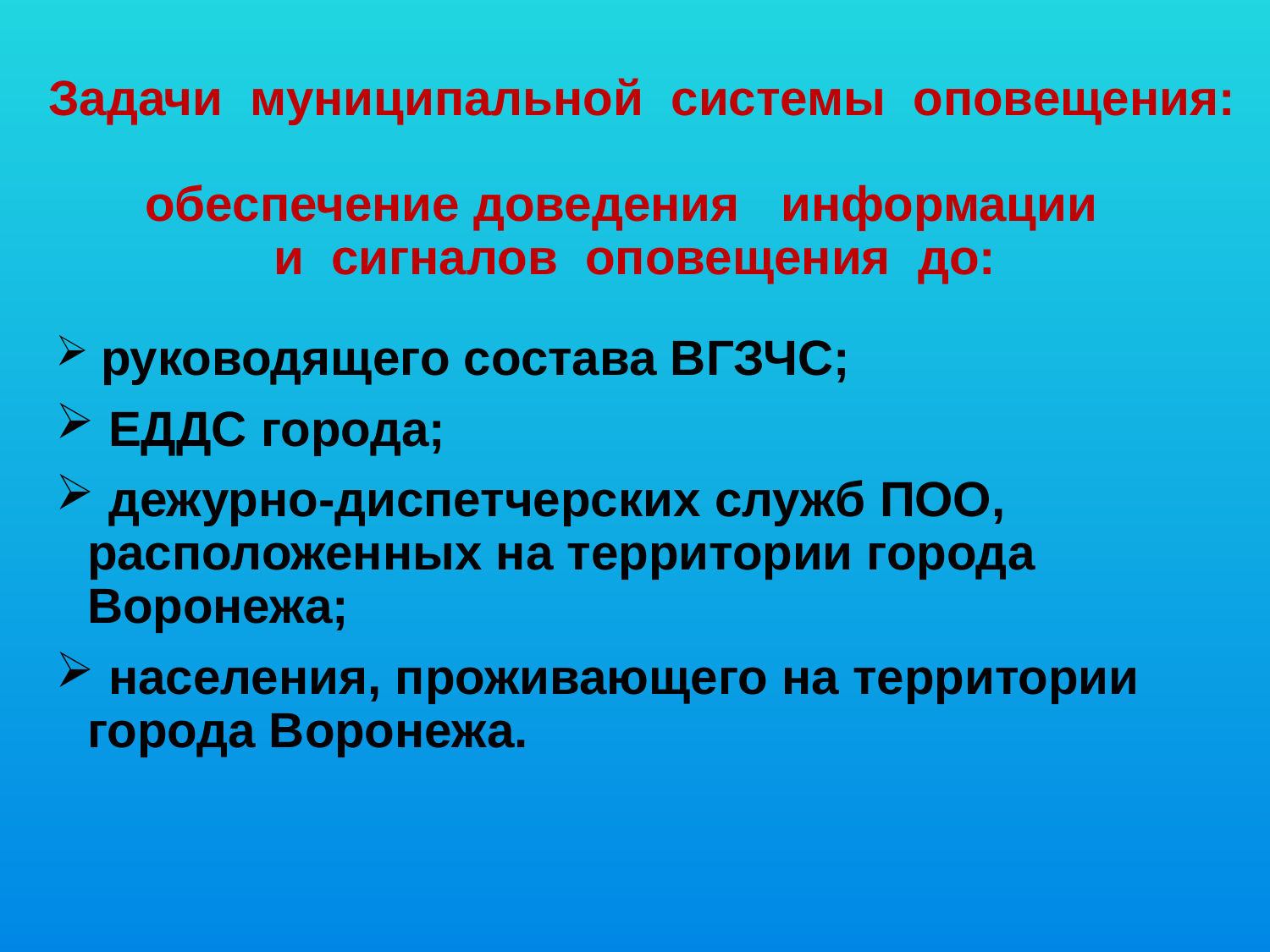

# Задачи  муниципальной  системы  оповещения: обеспечение доведения   информации и  сигналов  оповещения  до:
 руководящего состава ВГЗЧС;
 ЕДДС города;
 дежурно-диспетчерских служб ПОО, расположенных на территории города Воронежа;
 населения, проживающего на территории города Воронежа.